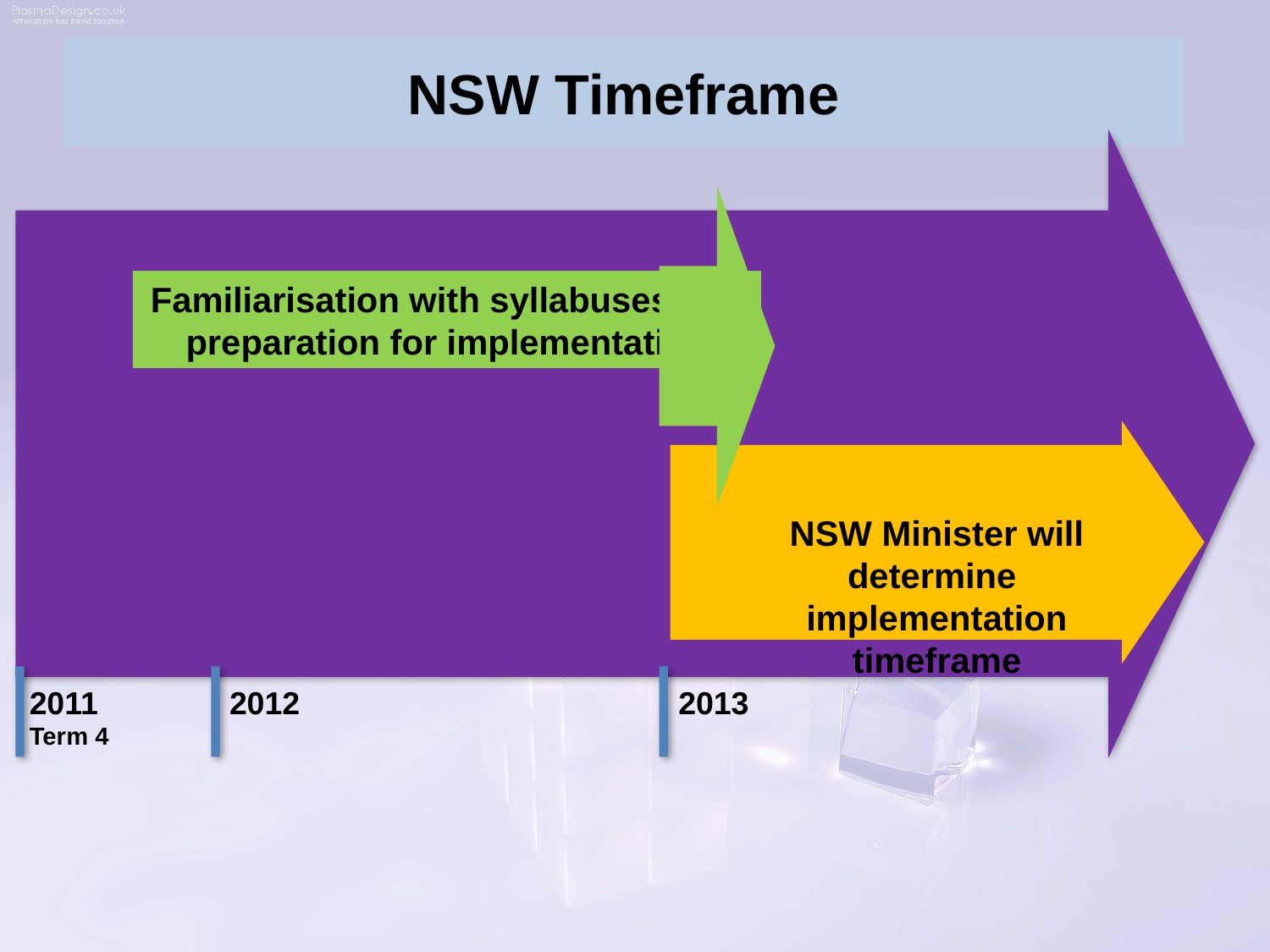

# NSW Timeframe

Familiarisation with syllabuses and preparation for implementation

NSW Minister will determine  implementation timeframe

2011
Term 4
2012
2013